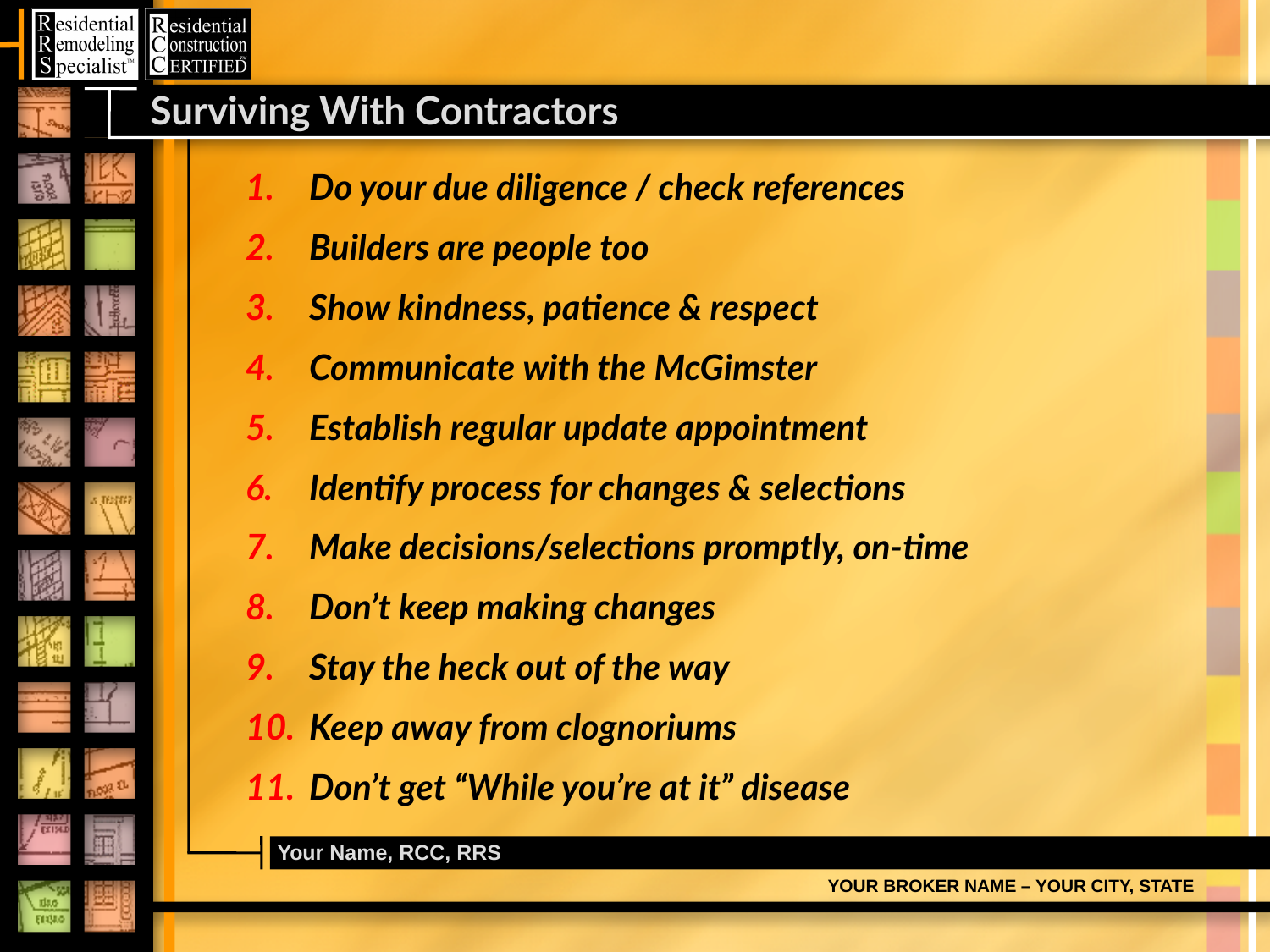

# Surviving With Contractors
Do your due diligence / check references
Builders are people too
Show kindness, patience & respect
Communicate with the McGimster
Establish regular update appointment
Identify process for changes & selections
Make decisions/selections promptly, on-time
Don’t keep making changes
Stay the heck out of the way
Keep away from clognoriums
Don’t get “While you’re at it” disease

Your Name, RCC, RRS